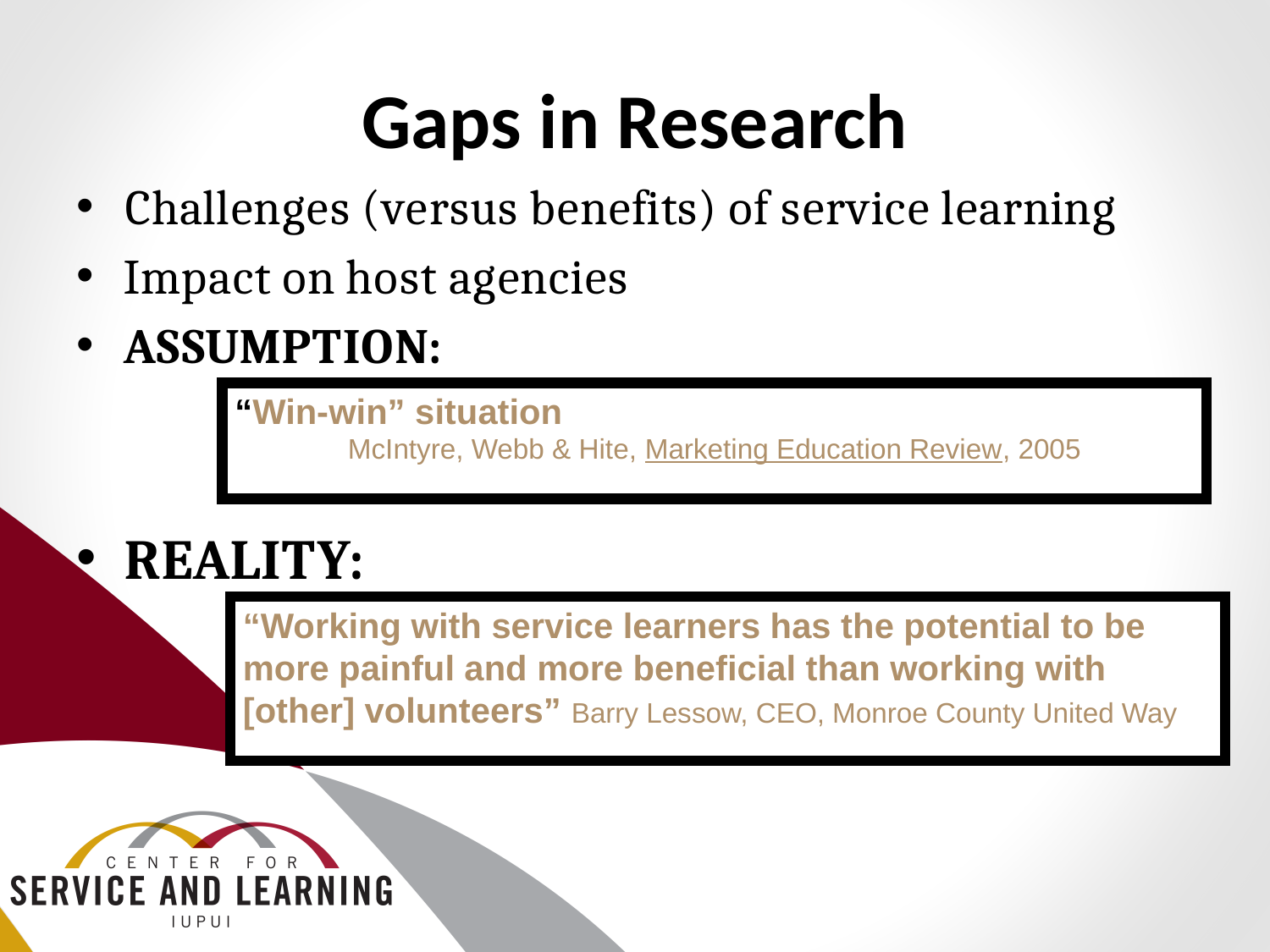

# Gaps in Research
Challenges (versus benefits) of service learning
Impact on host agencies
ASSUMPTION:

REALITY:
“Win-win” situation
McIntyre, Webb & Hite, Marketing Education Review, 2005

“Working with service learners has the potential to be more painful and more beneficial than working with [other] volunteers” Barry Lessow, CEO, Monroe County United Way